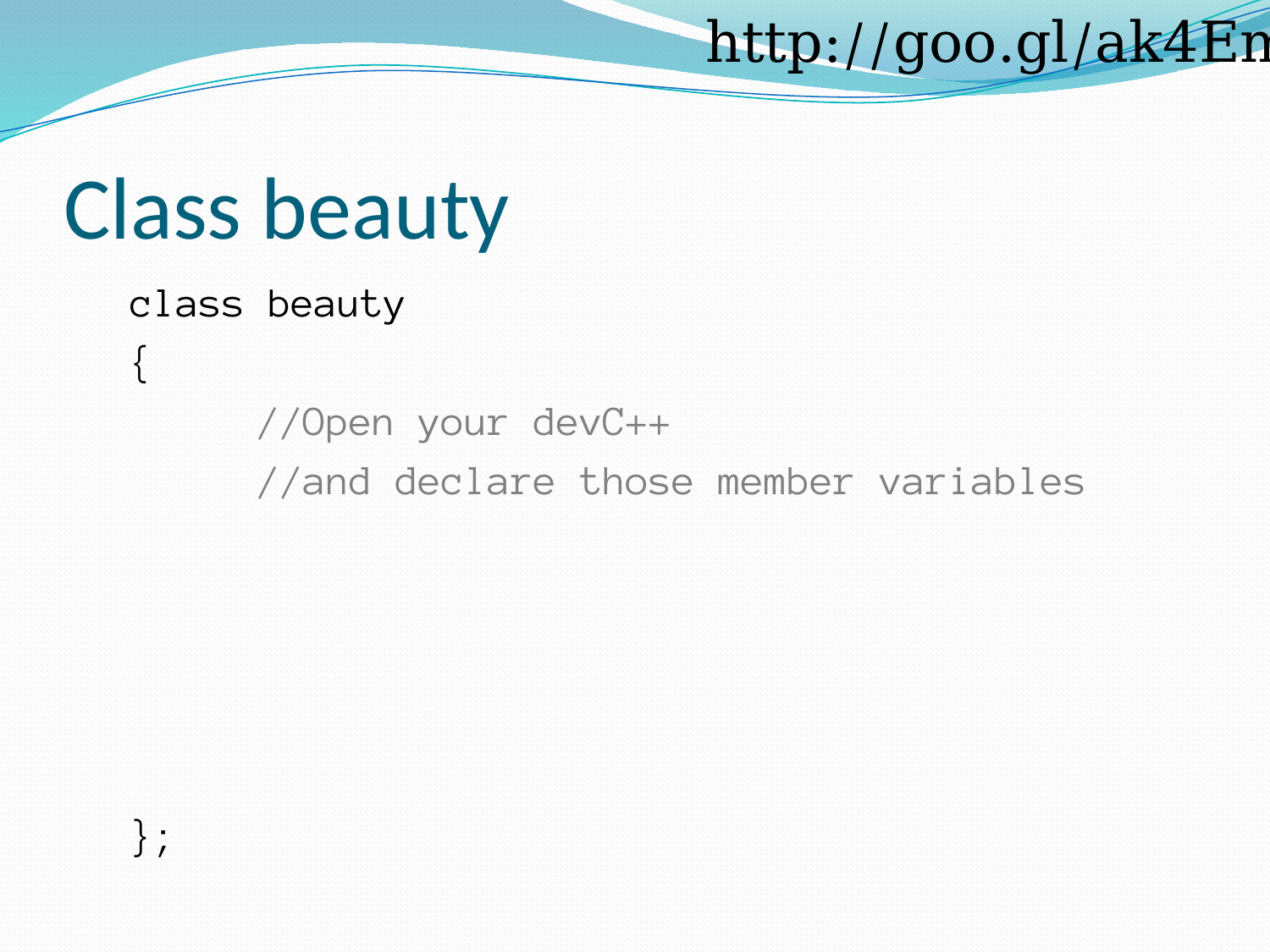

http://goo.gl/ak4Em
# Class beauty
class beauty
{
	//Open your devC++
	//and declare those member variables

};